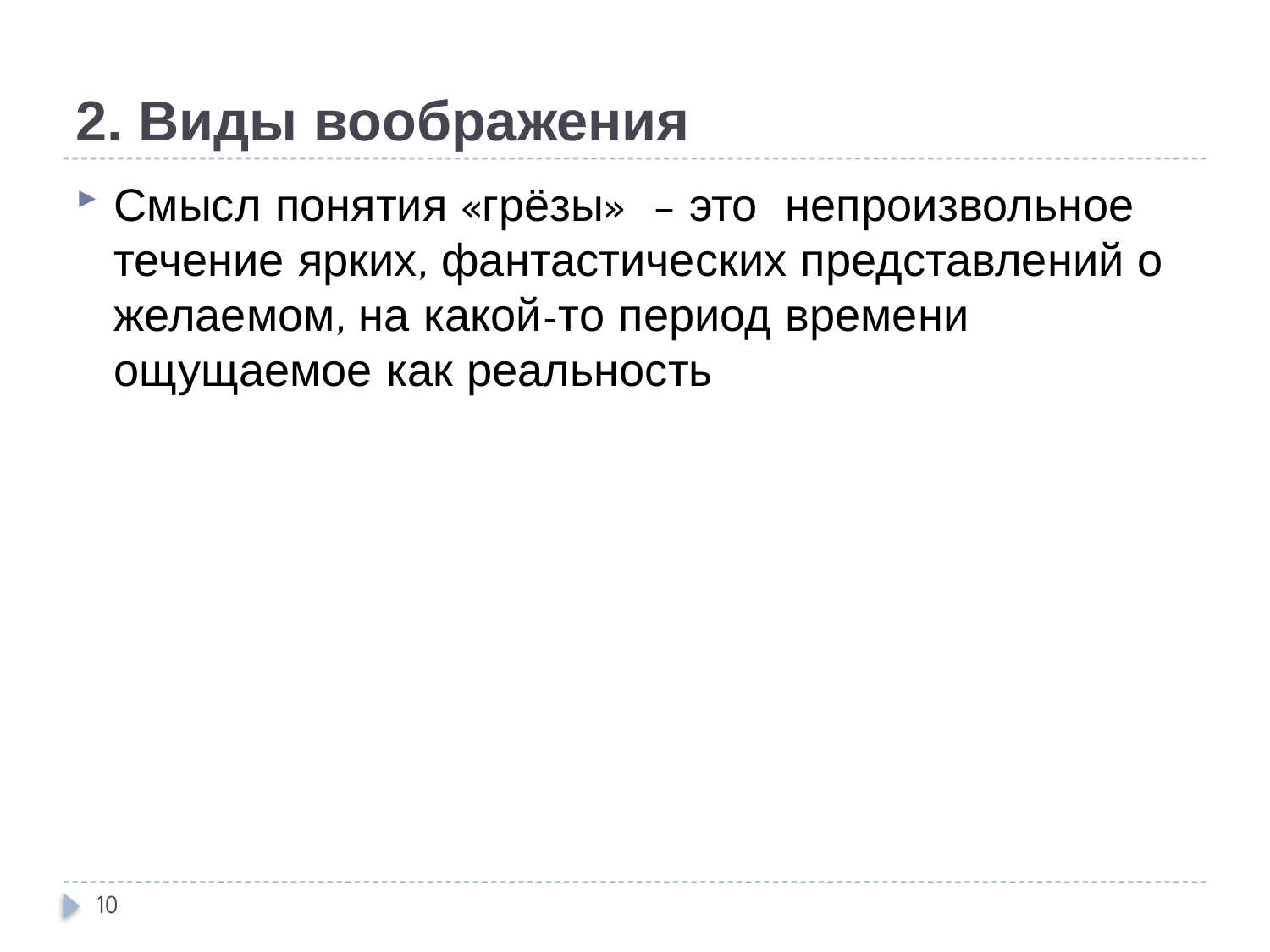

# 2. Виды воображения
Смысл понятия «грёзы»  – это  непроизвольное течение ярких, фантастических представлений о желаемом, на какой-то период времени ощущаемое как реальность
10